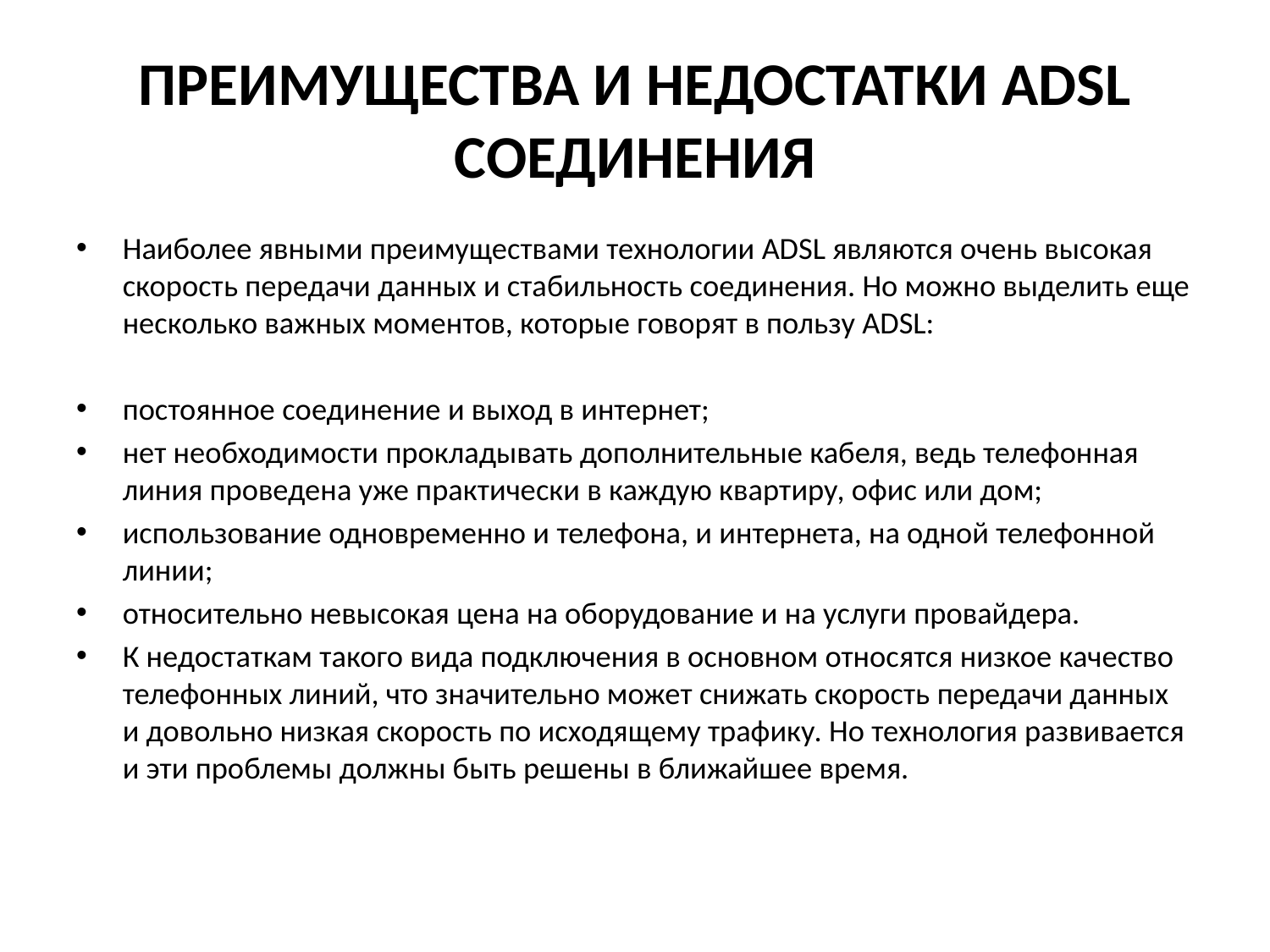

# ПРЕИМУЩЕСТВА И НЕДОСТАТКИ ADSL СОЕДИНЕНИЯ
Наиболее явными преимуществами технологии ADSL являются очень высокая скорость передачи данных и стабильность соединения. Но можно выделить еще несколько важных моментов, которые говорят в пользу ADSL:

постоянное соединение и выход в интернет;
нет необходимости прокладывать дополнительные кабеля, ведь телефонная линия проведена уже практически в каждую квартиру, офис или дом;
использование одновременно и телефона, и интернета, на одной телефонной линии;
относительно невысокая цена на оборудование и на услуги провайдера.
К недостаткам такого вида подключения в основном относятся низкое качество телефонных линий, что значительно может снижать скорость передачи данных и довольно низкая скорость по исходящему трафику. Но технология развивается и эти проблемы должны быть решены в ближайшее время.